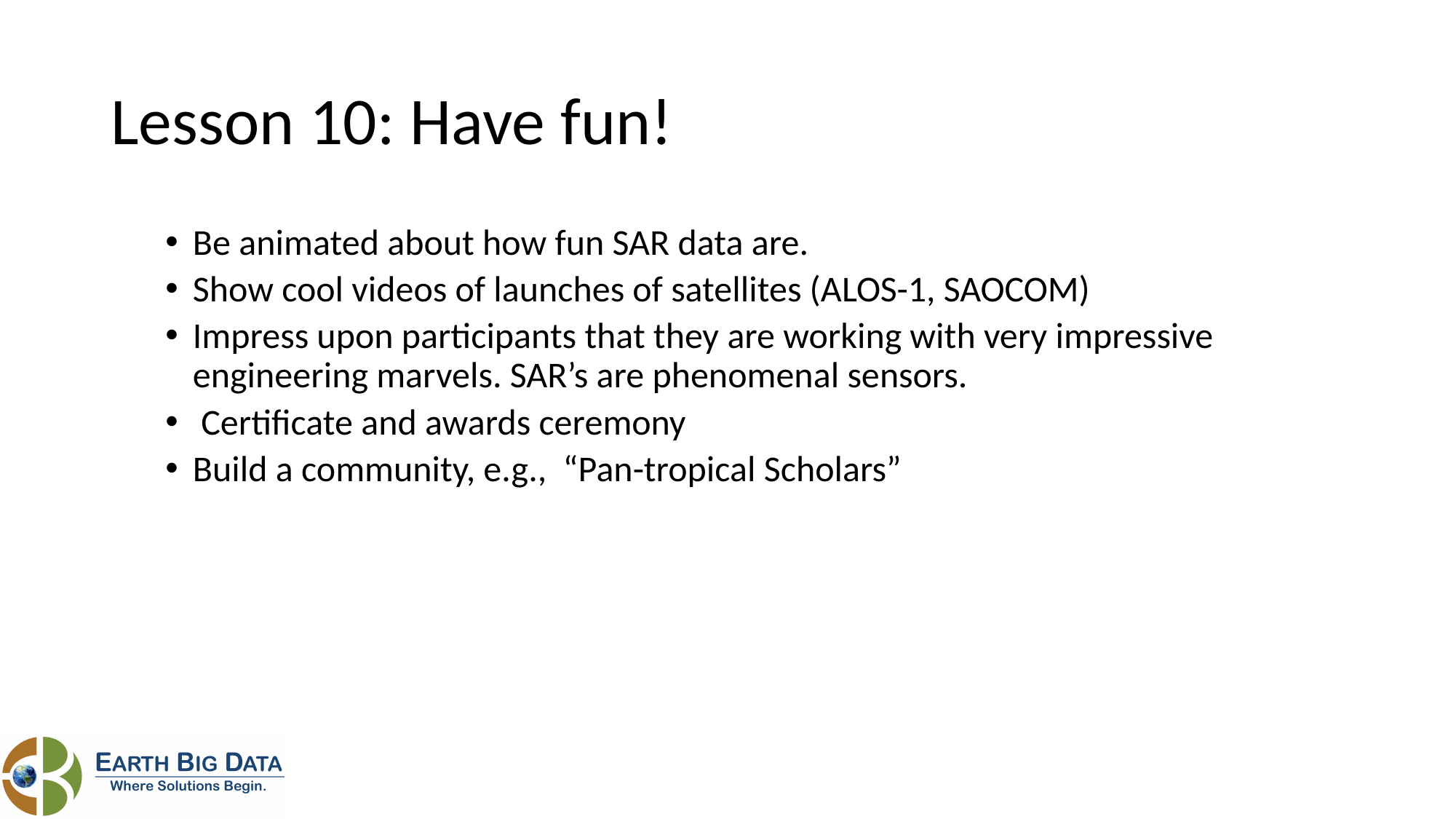

# Lesson 10: Have fun!
Be animated about how fun SAR data are.
Show cool videos of launches of satellites (ALOS-1, SAOCOM)
Impress upon participants that they are working with very impressive engineering marvels. SAR’s are phenomenal sensors.
 Certificate and awards ceremony
Build a community, e.g.,  “Pan-tropical Scholars”